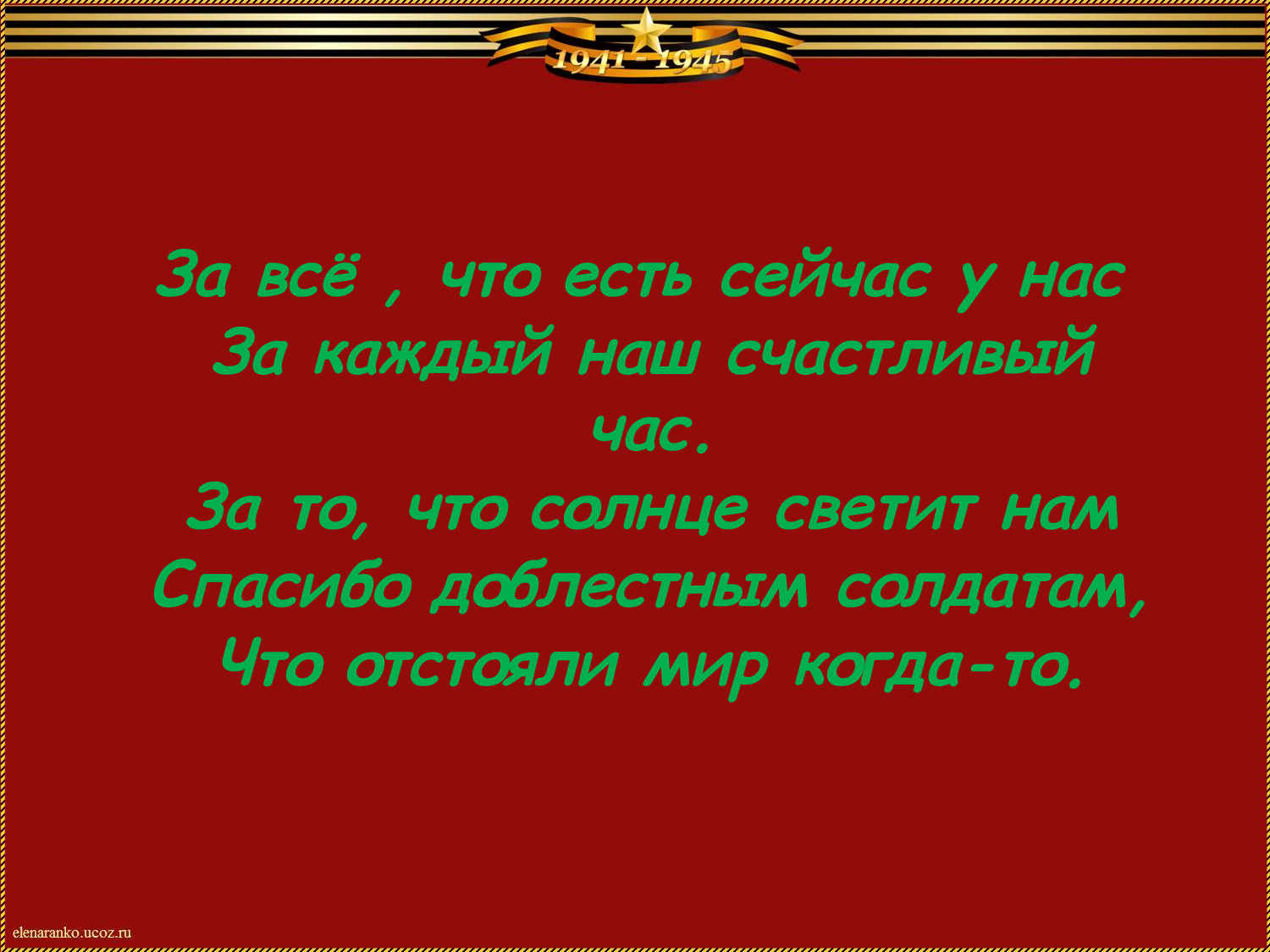

За всё , что есть сейчас у нас
За каждый наш счастливый час.
За то, что солнце светит нам
Спасибо доблестным солдатам,
Что отстояли мир когда-то.